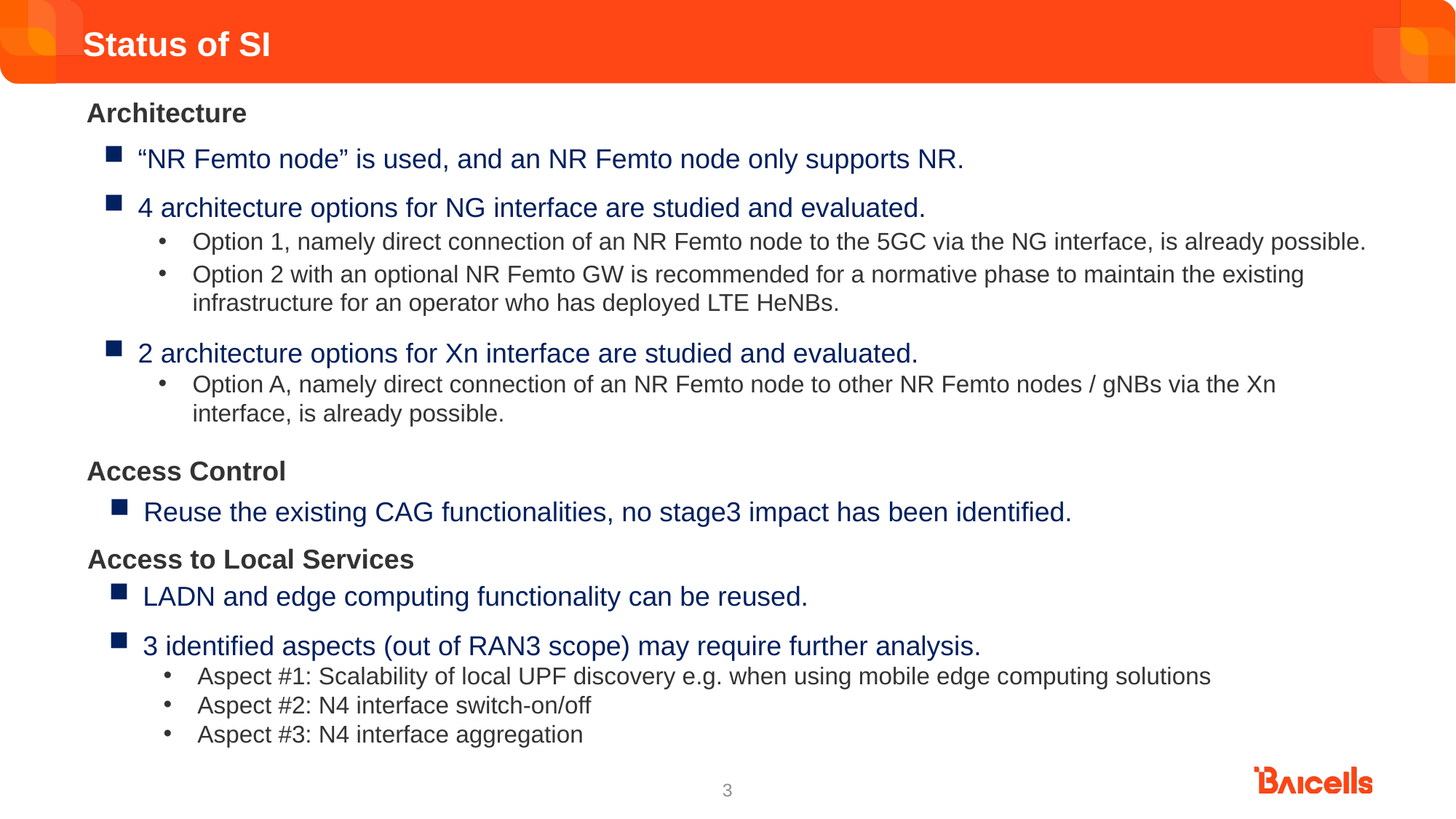

# Status of SI
Architecture
“NR Femto node” is used, and an NR Femto node only supports NR.
4 architecture options for NG interface are studied and evaluated.
Option 1, namely direct connection of an NR Femto node to the 5GC via the NG interface, is already possible.
Option 2 with an optional NR Femto GW is recommended for a normative phase to maintain the existing infrastructure for an operator who has deployed LTE HeNBs.
2 architecture options for Xn interface are studied and evaluated.
Option A, namely direct connection of an NR Femto node to other NR Femto nodes / gNBs via the Xn interface, is already possible.

Access Control
Reuse the existing CAG functionalities, no stage3 impact has been identified.
Access to Local Services
LADN and edge computing functionality can be reused.
3 identified aspects (out of RAN3 scope) may require further analysis.
Aspect #1: Scalability of local UPF discovery e.g. when using mobile edge computing solutions
Aspect #2: N4 interface switch-on/off
Aspect #3: N4 interface aggregation